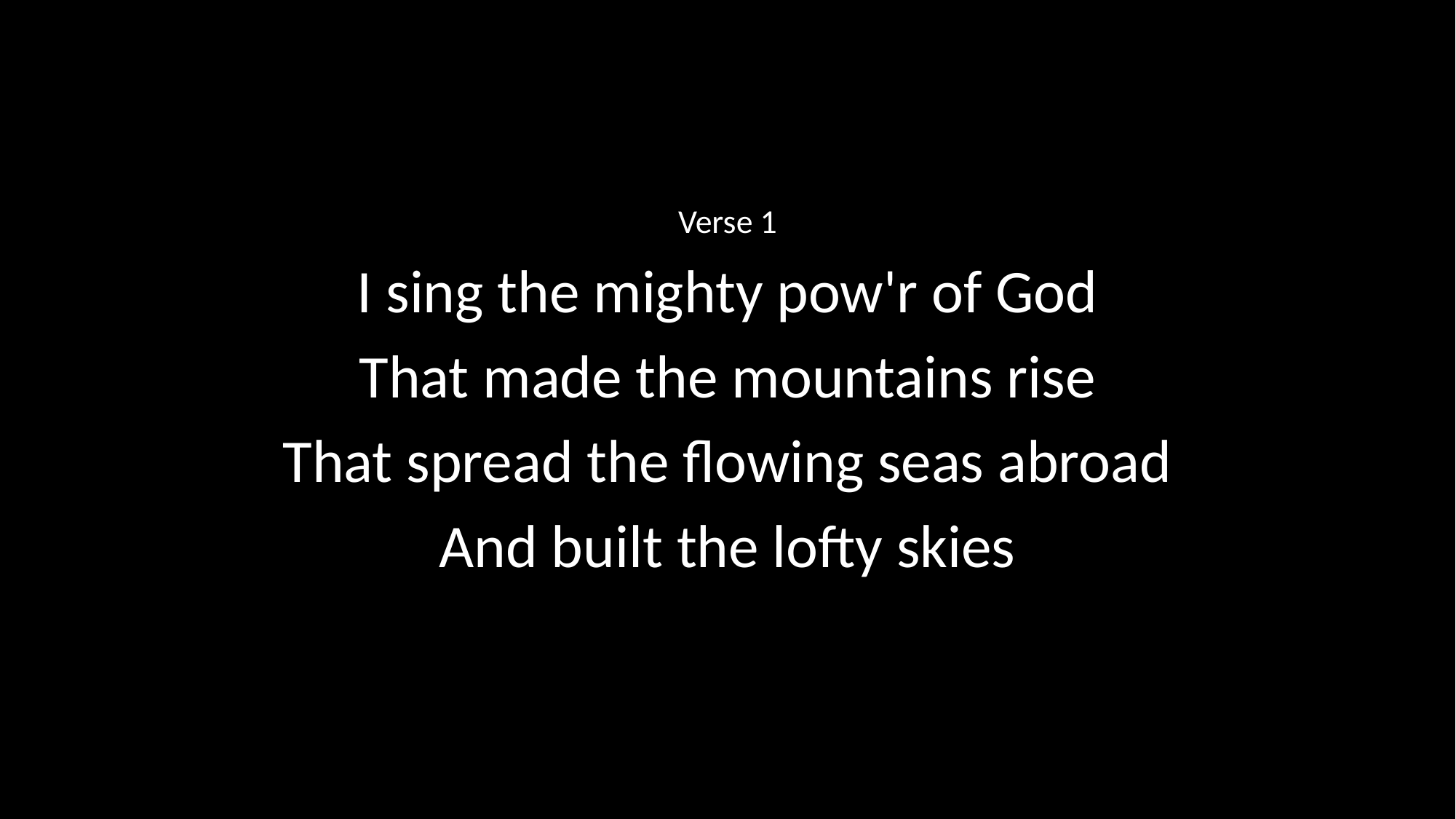

Verse 1
I sing the mighty pow'r of God
That made the mountains rise
That spread the flowing seas abroad
And built the lofty skies